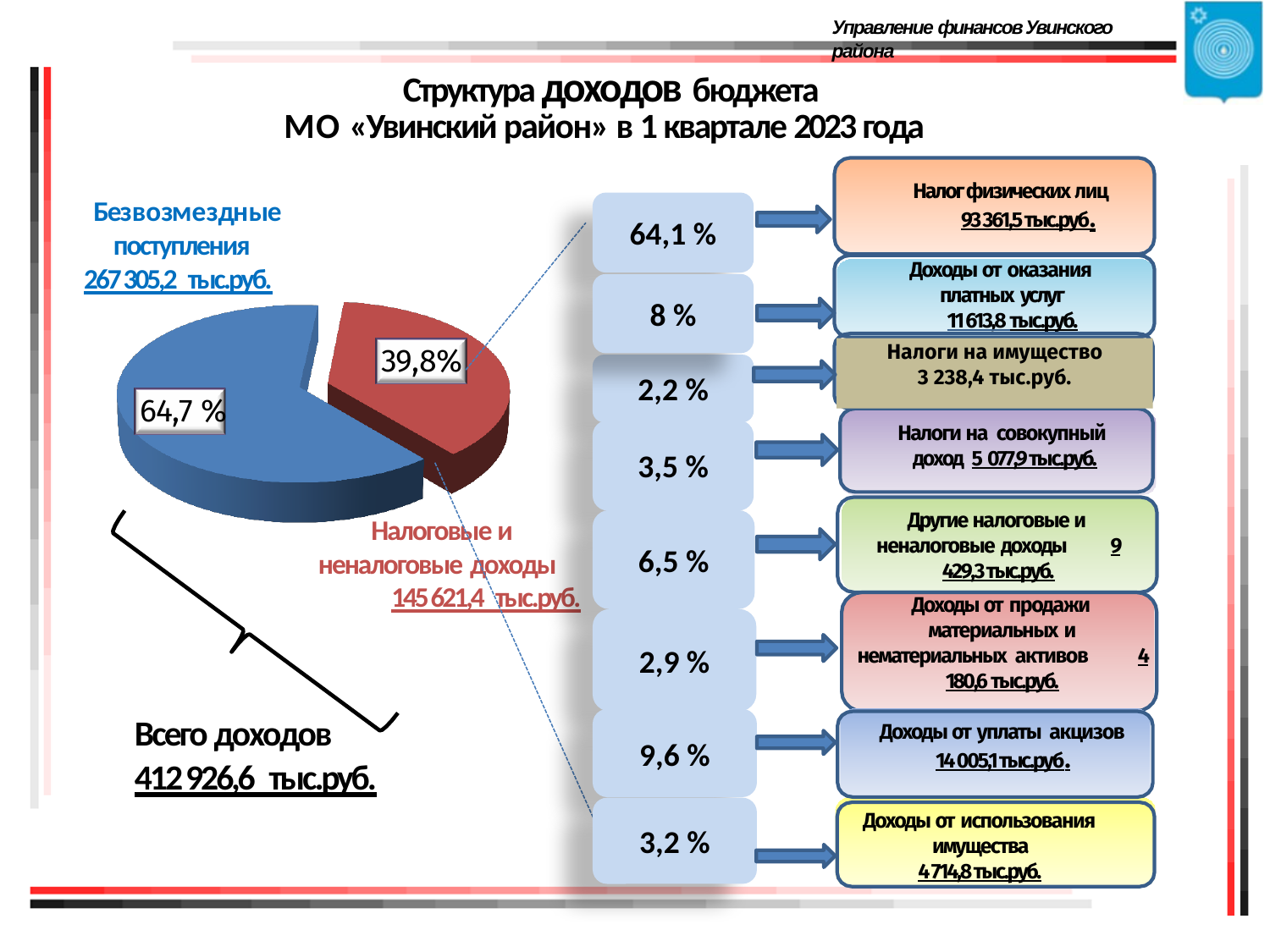

Управление финансов Увинского района
# Структура доходов бюджета

МО «Увинский район» в 1 квартале 2023 года

Налог физических лиц           93 361,5 тыс.руб.
Безвозмездные  поступления
64,1 %

Доходы от оказания  платных услуг
 	11 613,8 тыс.руб.

Налоги на  совокупный доход  5  077,9 тыс.руб.

Другие налоговые и  неналоговые доходы            9 429,3 тыс.руб.
Доходы от продажи  материальных и
нематериальных  активов             4 180,6 тыс.руб.

Доходы от уплаты  акцизов
14 005,1 тыс.руб.

267 305,2  тыс.руб.

8 %

39,8%
Налоги на имущество
3 238,4 тыс.руб.
2,2 %

64,7 %

3,5 %

Налоговые и  неналоговые доходы
145 621,4  тыс.руб.
6,5 %

2,9 %

Всего доходов
412 926,6  тыс.руб.
9,6 %

3,2 %

Доходы от использования  имущества
4 714,8 тыс.руб.